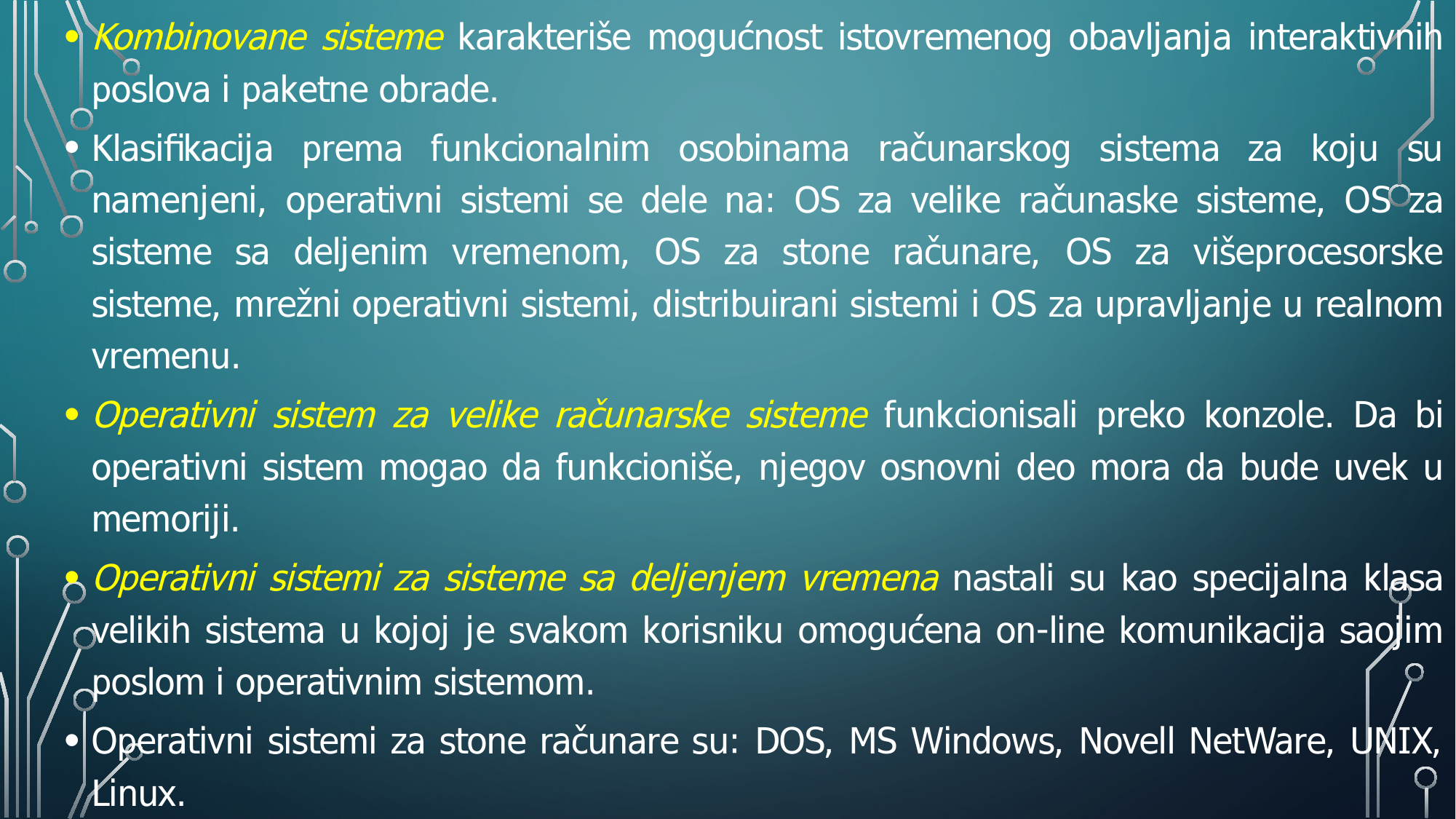

Kombinovane sisteme karakteriše mogućnost istovremenog obavljanja interaktivnih poslova i paketne obrade.
Klasifikacija prema funkcionalnim osobinama računarskog sistema za koju su namenjeni, operativni sistemi se dele na: OS za velike računaske sisteme, OS za sisteme sa deljenim vremenom, OS za stone računare, OS za višeprocesorske sisteme, mrežni operativni sistemi, distribuirani sistemi i OS za upravljanje u realnom vremenu.
Operativni sistem za velike računarske sisteme funkcionisali preko konzole. Da bi operativni sistem mogao da funkcioniše, njegov osnovni deo mora da bude uvek u memoriji.
Operativni sistemi za sisteme sa deljenjem vremena nastali su kao specijalna klasa velikih sistema u kojoj je svakom korisniku omogućena on-line komunikacija saojim poslom i operativnim sistemom.
Operativni sistemi za stone računare su: DOS, MS Windows, Novell NetWare, UNIX, Linux.